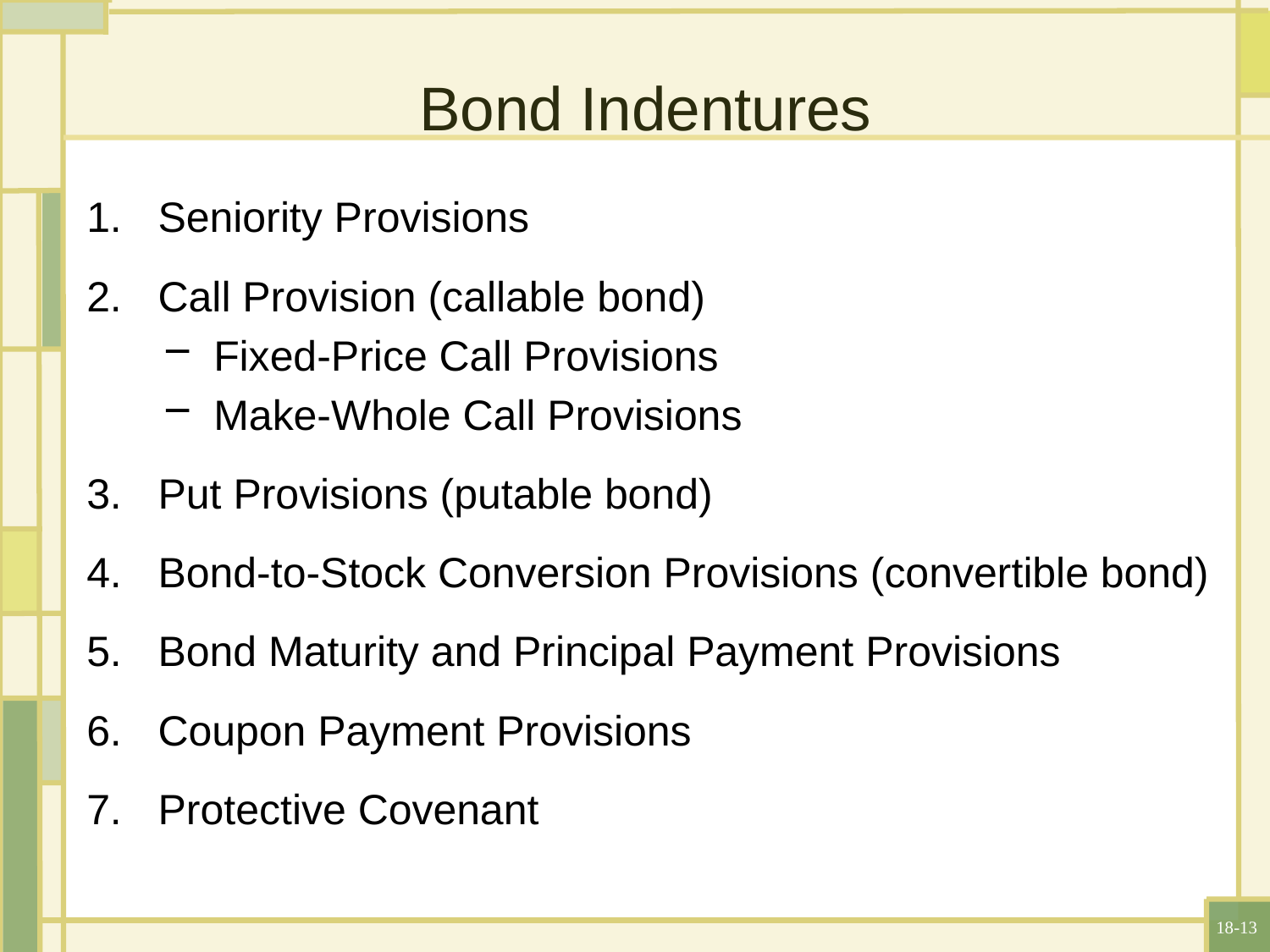

Bond Indentures

Seniority Provisions

Call Provision (callable bond)
Fixed-Price Call Provisions
Make-Whole Call Provisions

Put Provisions (putable bond)

Bond-to-Stock Conversion Provisions (convertible bond)

Bond Maturity and Principal Payment Provisions

Coupon Payment Provisions

Protective Covenant